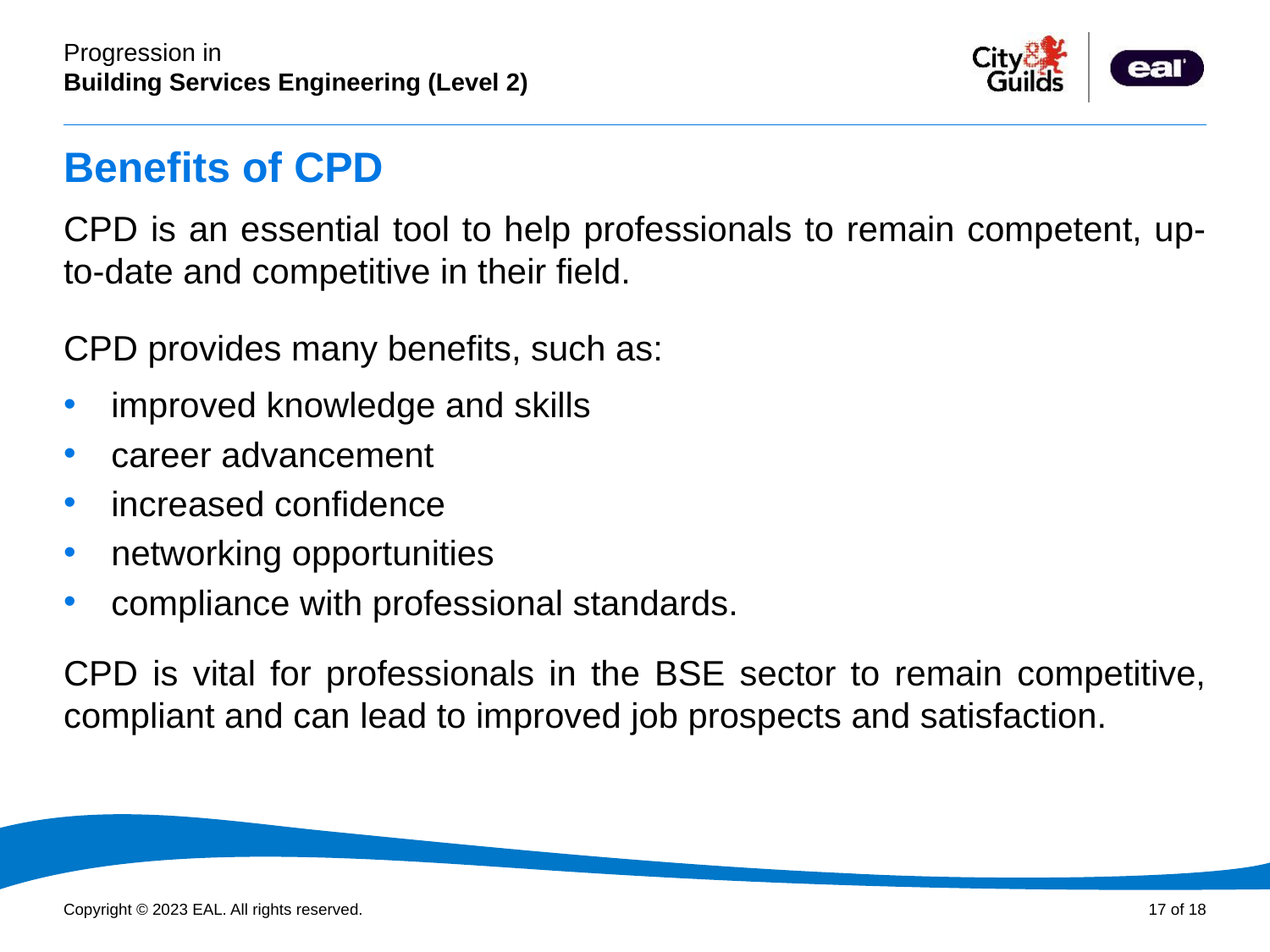

# Benefits of CPD
CPD is an essential tool to help professionals to remain competent, up-to-date and competitive in their field.
CPD provides many benefits, such as:
improved knowledge and skills
career advancement
increased confidence
networking opportunities
compliance with professional standards.
CPD is vital for professionals in the BSE sector to remain competitive, compliant and can lead to improved job prospects and satisfaction.